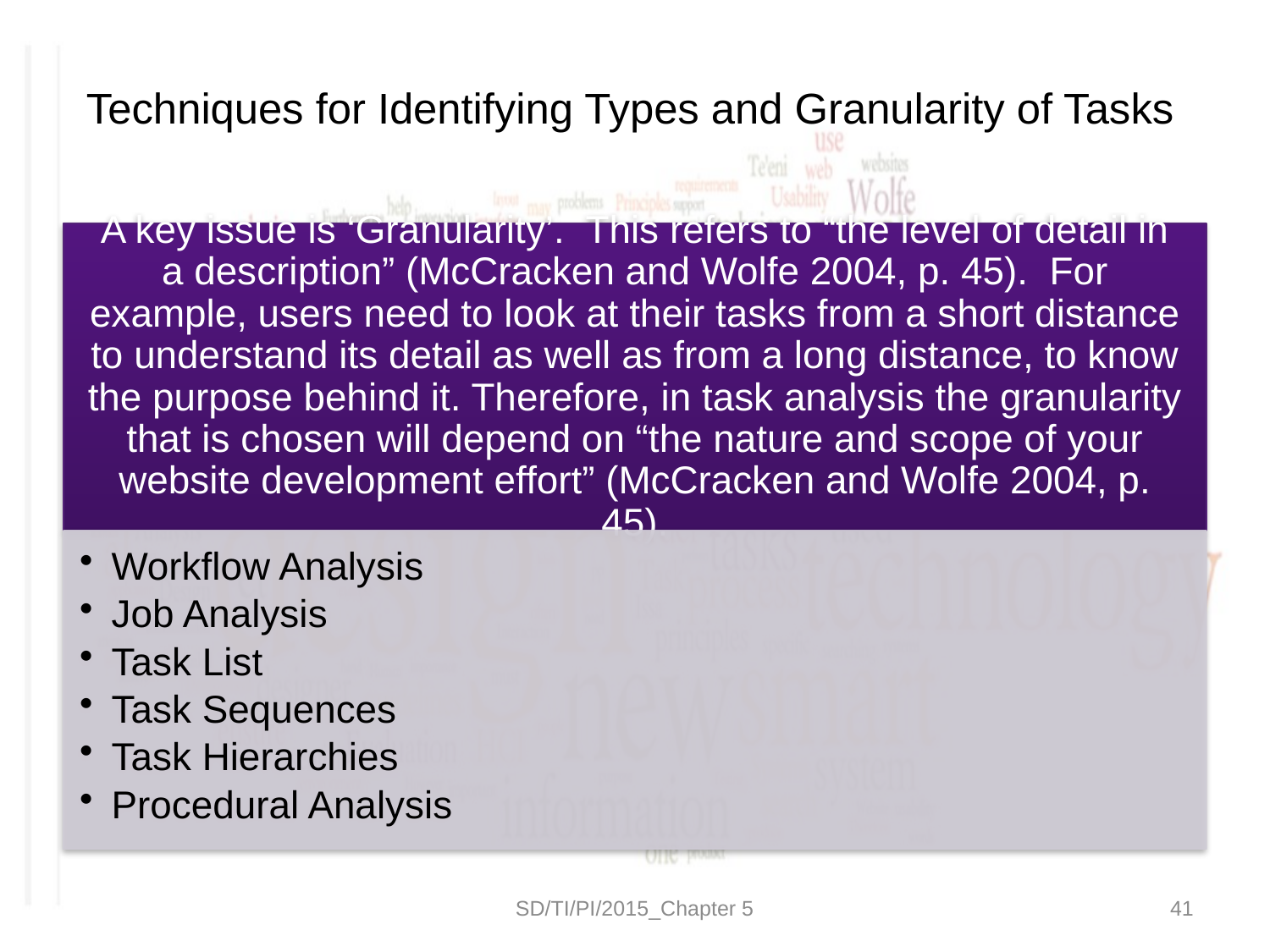

# Techniques for Identifying Types and Granularity of Tasks
A key issue is ‘Granularity’.  This refers to “the level of detail in a description” (McCracken and Wolfe 2004, p. 45).  For example, users need to look at their tasks from a short distance to understand its detail as well as from a long distance, to know the purpose behind it. Therefore, in task analysis the granularity that is chosen will depend on “the nature and scope of your website development effort” (McCracken and Wolfe 2004, p. 45).
Workflow Analysis
Job Analysis
Task List
Task Sequences
Task Hierarchies
Procedural Analysis
SD/TI/PI/2015_Chapter 5
41